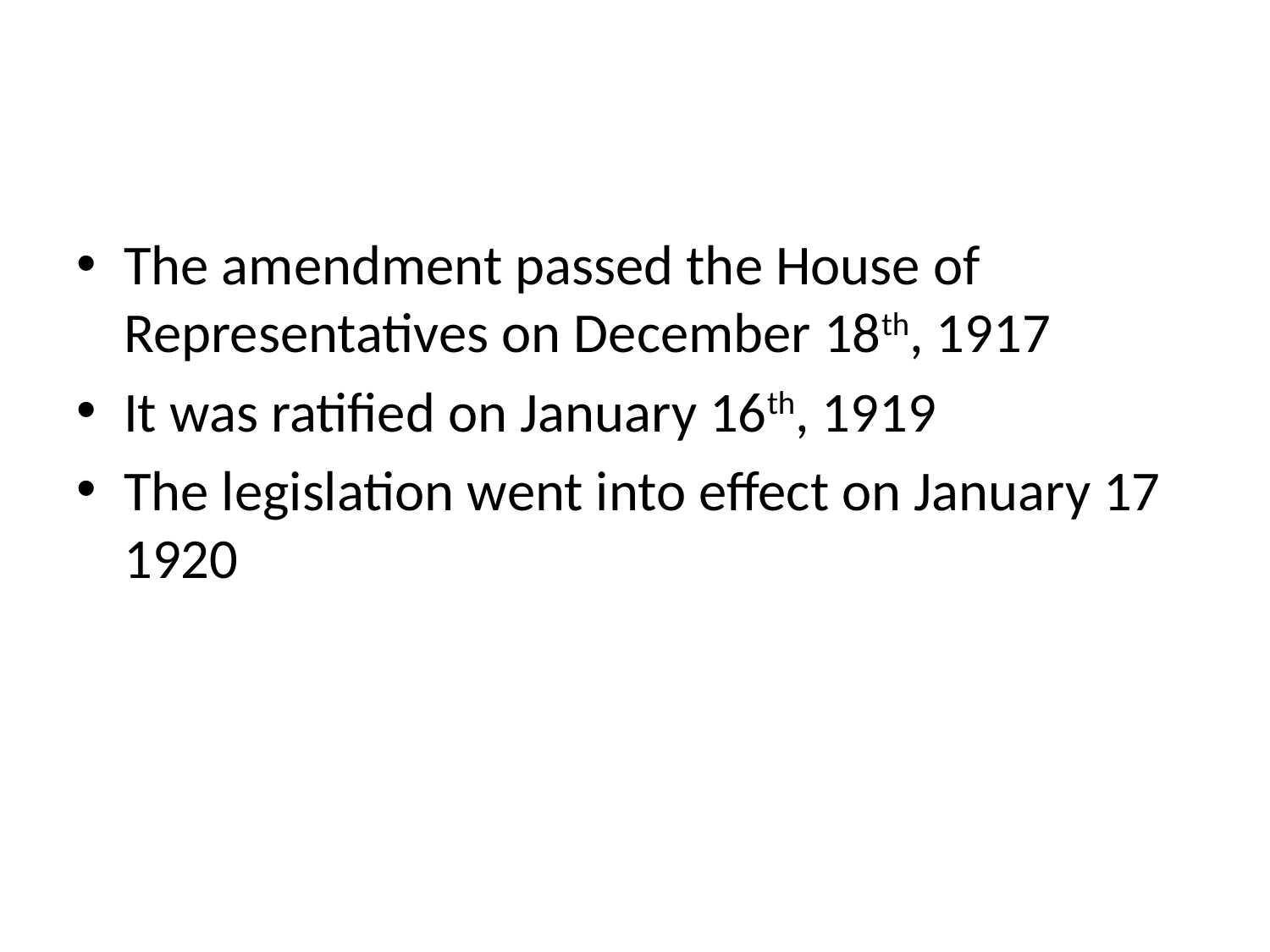

The amendment passed the House of Representatives on December 18th, 1917
It was ratified on January 16th, 1919
The legislation went into effect on January 17 1920